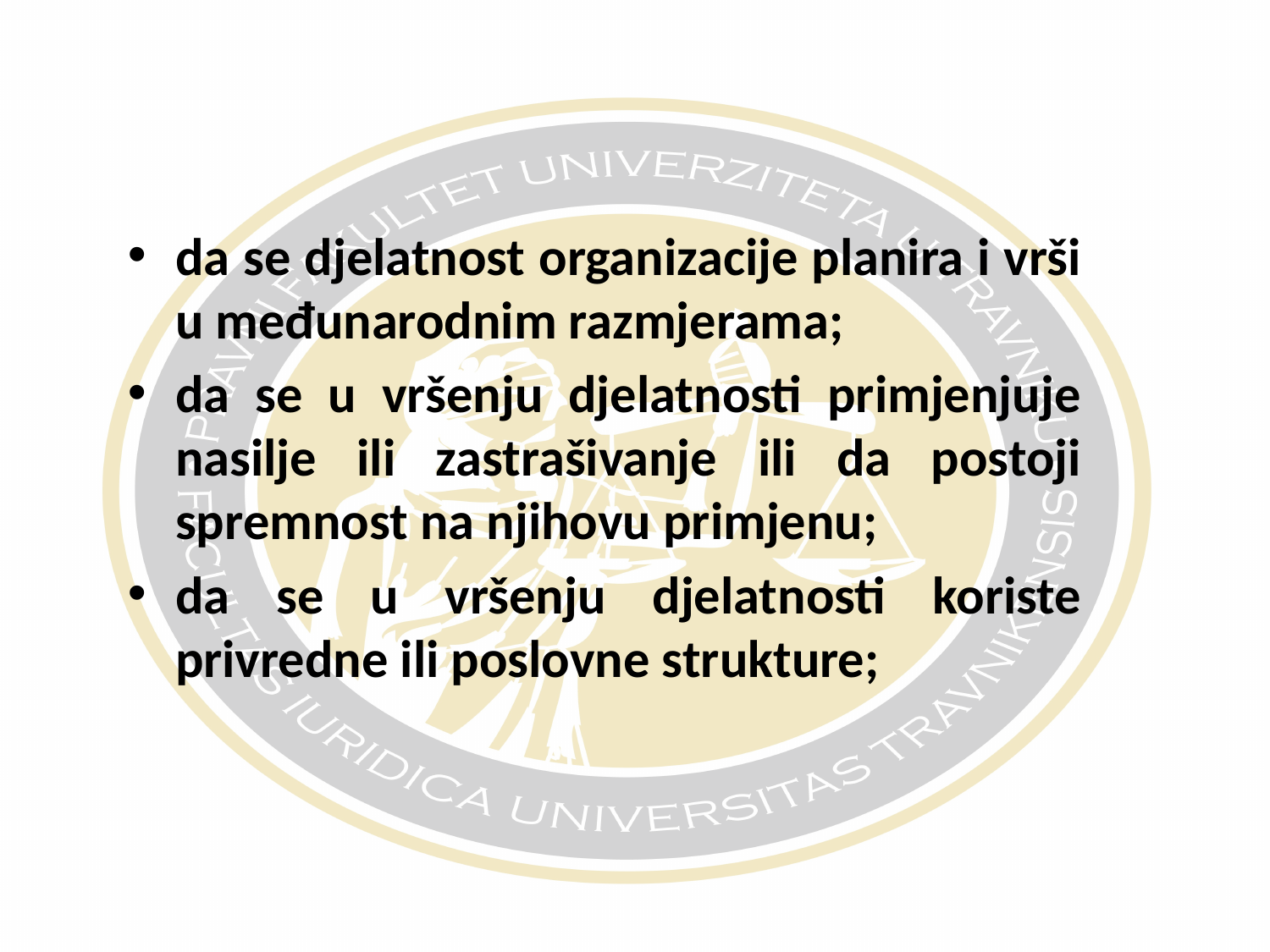

#
da se djelatnost organizacije planira i vrši u međunarodnim razmjerama;
da se u vršenju djelatnosti primjenjuje nasilje ili zastrašivanje ili da postoji spremnost na njihovu primjenu;
da se u vršenju djelatnosti koriste privredne ili poslovne strukture;